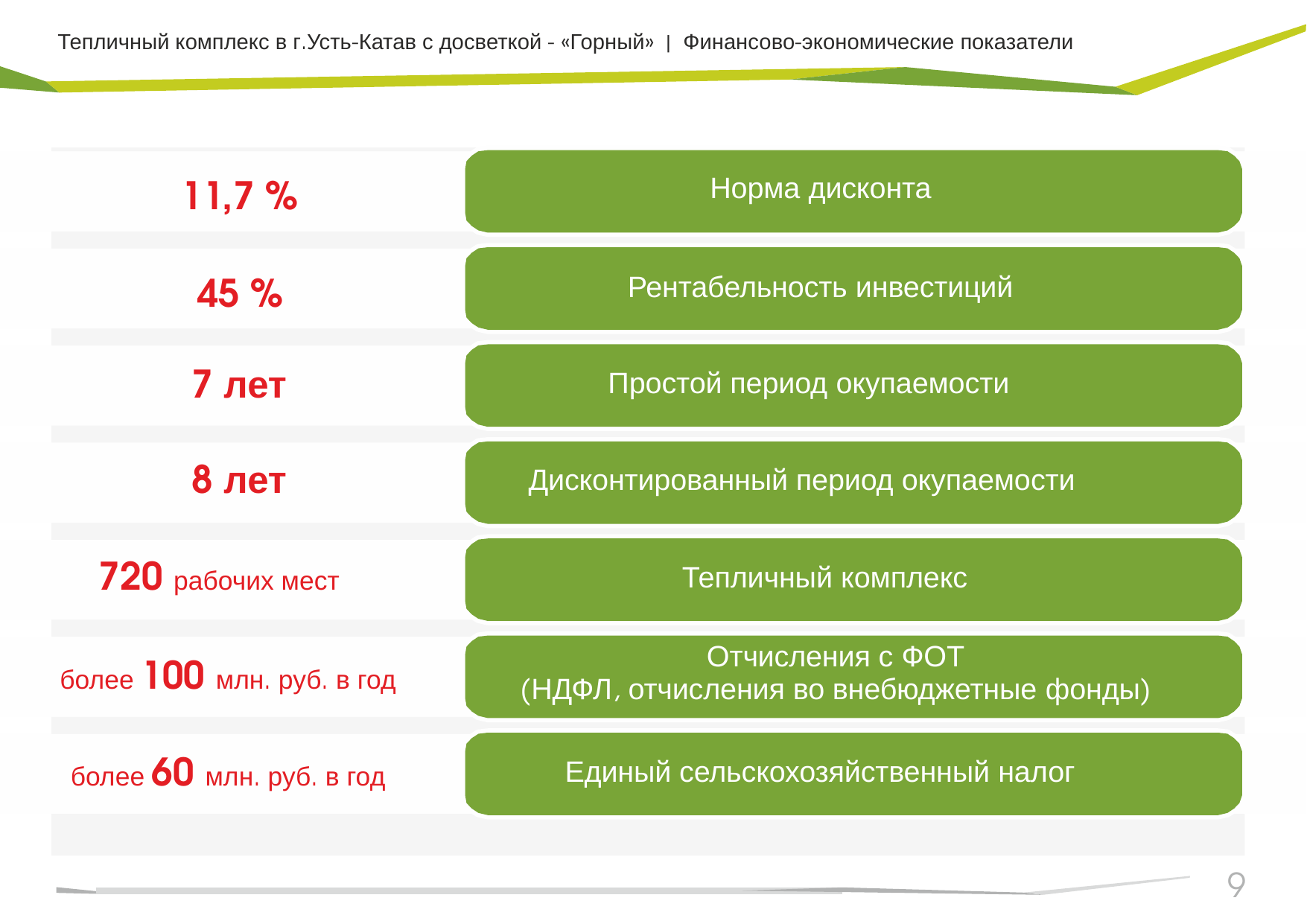

Тепличный комплекс в г.Усть-Катав с досветкой - «Горный»  |  Финансово-экономические показатели

Норма дисконта
11,7 %

Рентабельность инвестиций
45 %

7 лет
Простой период окупаемости

8 лет
Дисконтированный период окупаемости

720 рабочих мест
Тепличный комплекс

Отчисления с ФОТ
(НДФЛ, отчисления во внебюджетные фонды)
более 100 млн. руб. в год

более 60 млн. руб. в год
Единый сельскохозяйственный налог

9